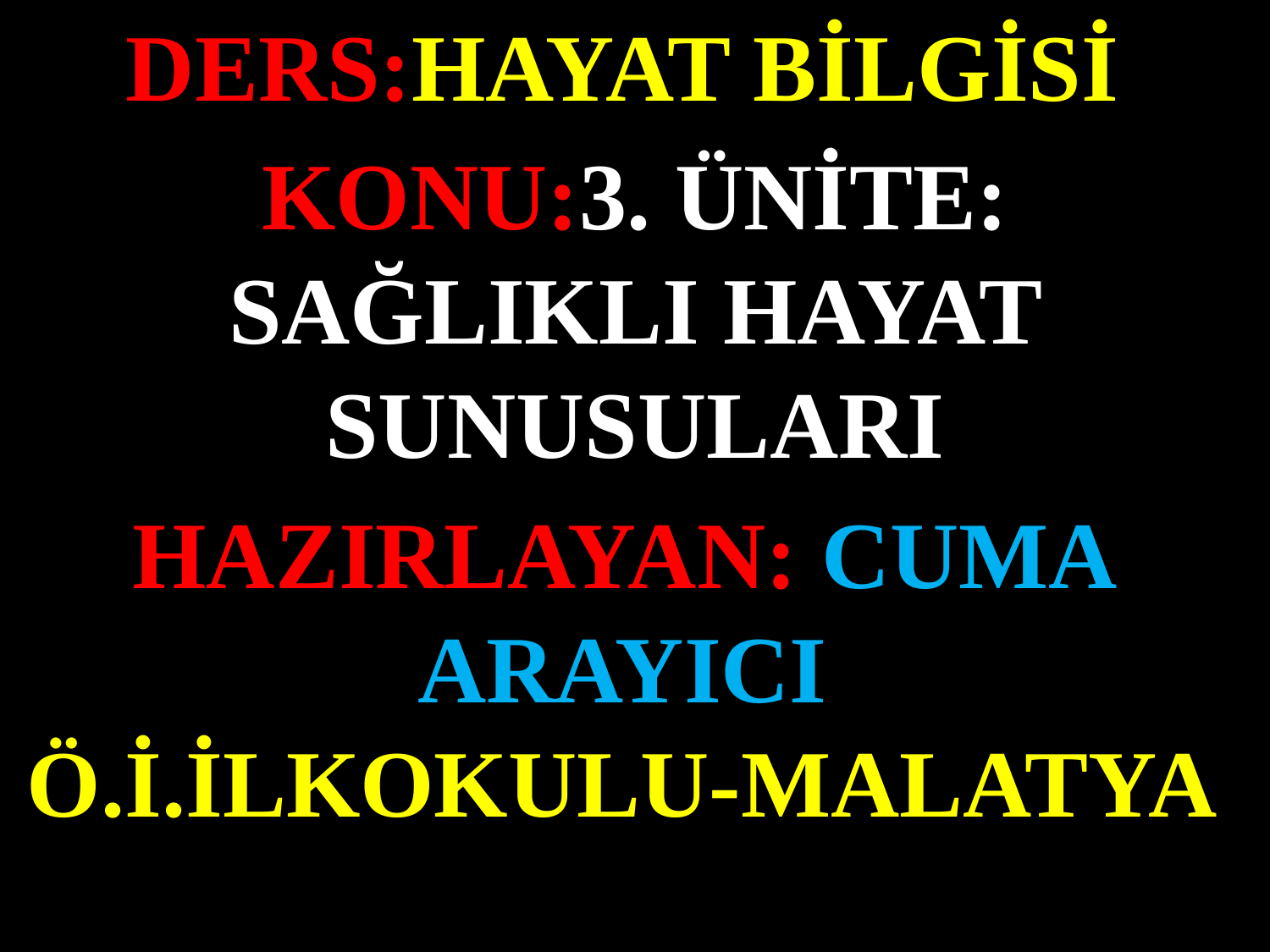

DERS:HAYAT BİLGİSİ
KONU:3. ÜNİTE: SAĞLIKLI HAYAT SUNUSULARI
#
HAZIRLAYAN: CUMA ARAYICI
Ö.İ.İLKOKULU-MALATYA